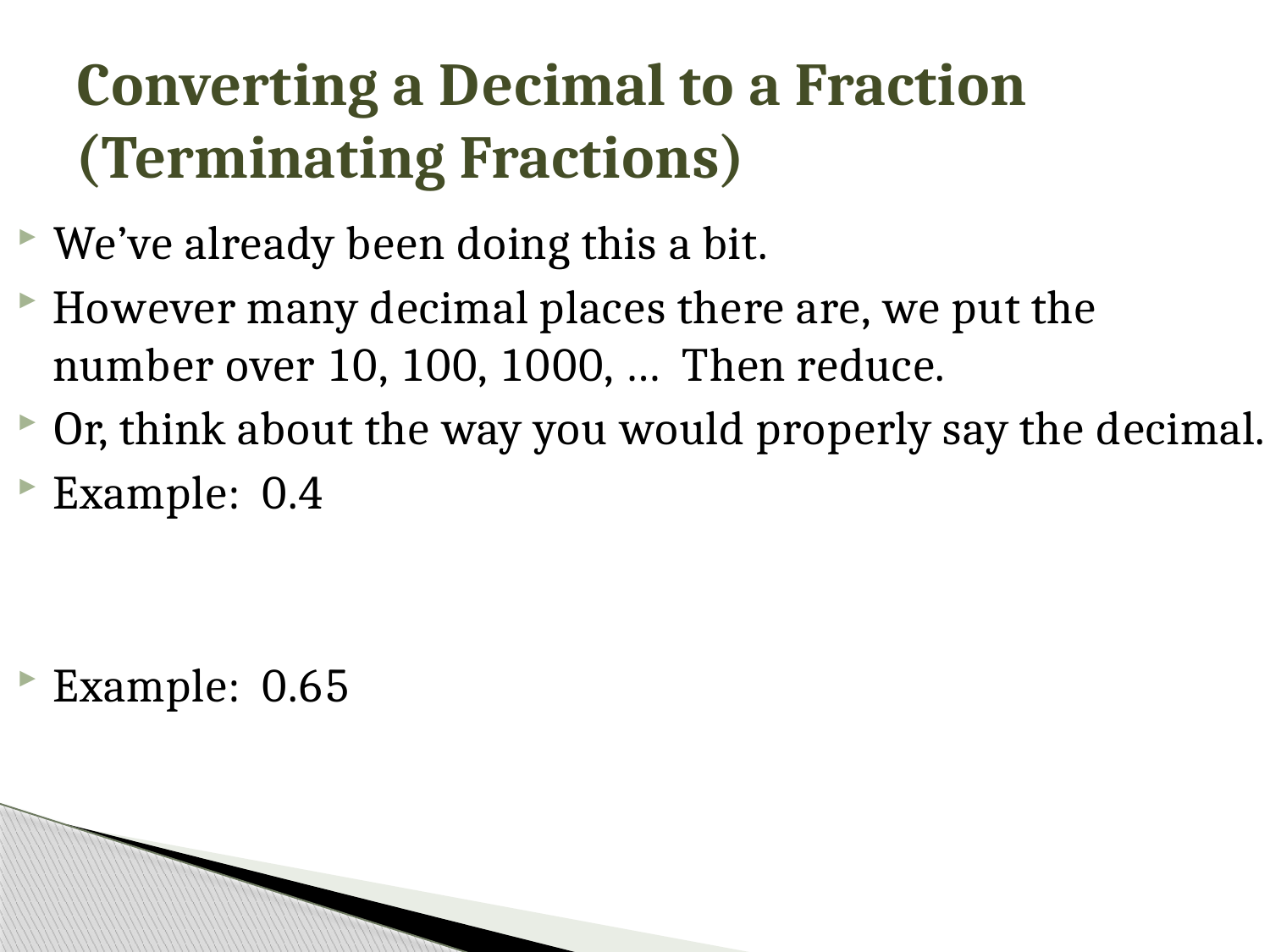

# Converting a Decimal to a Fraction (Terminating Fractions)
We’ve already been doing this a bit.
However many decimal places there are, we put the number over 10, 100, 1000, …  Then reduce.
Or, think about the way you would properly say the decimal.
Example:  0.4

Example:  0.65